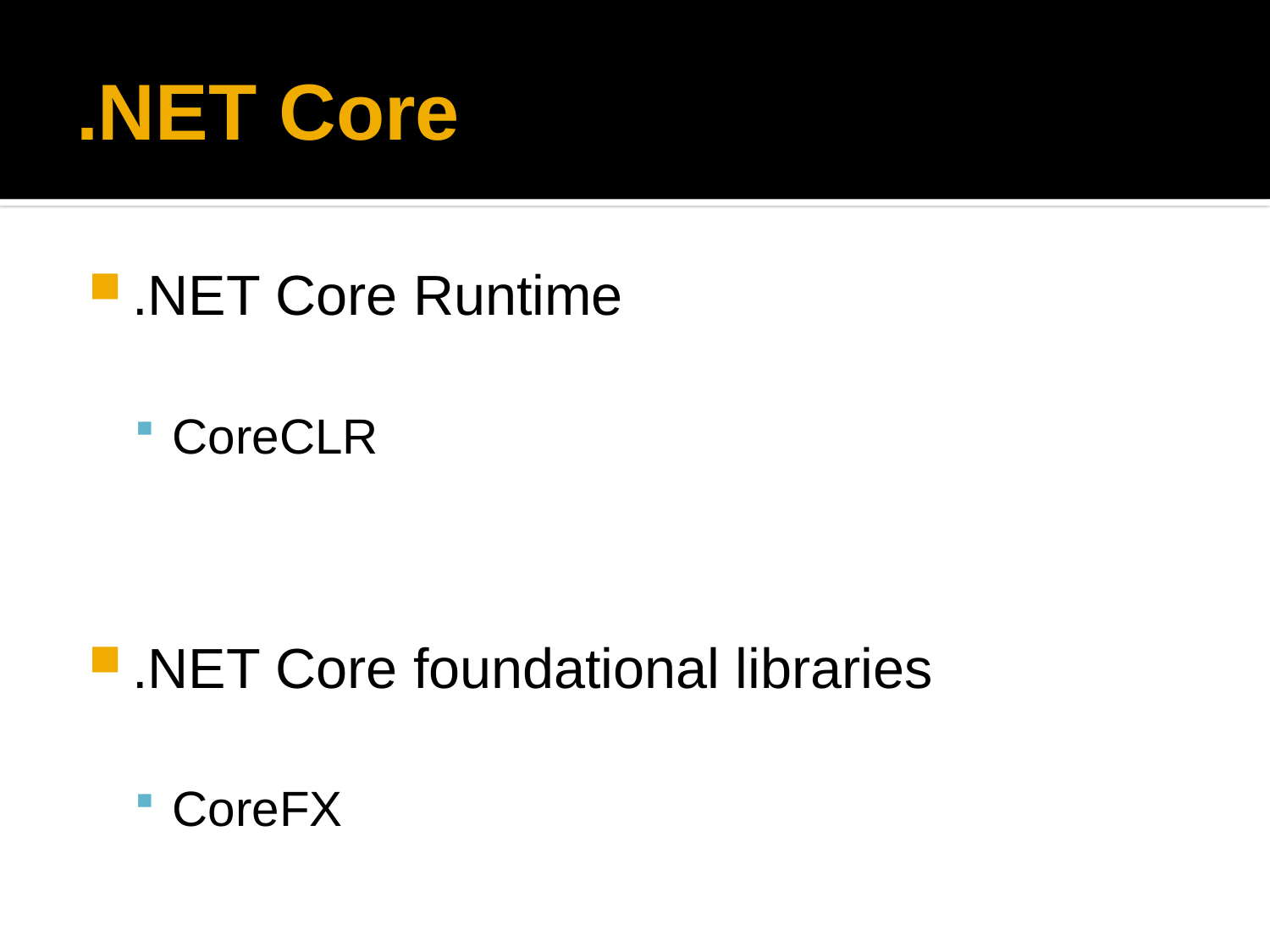

# .NET Core
.NET Core Runtime

CoreCLR

.NET Core foundational libraries

CoreFX